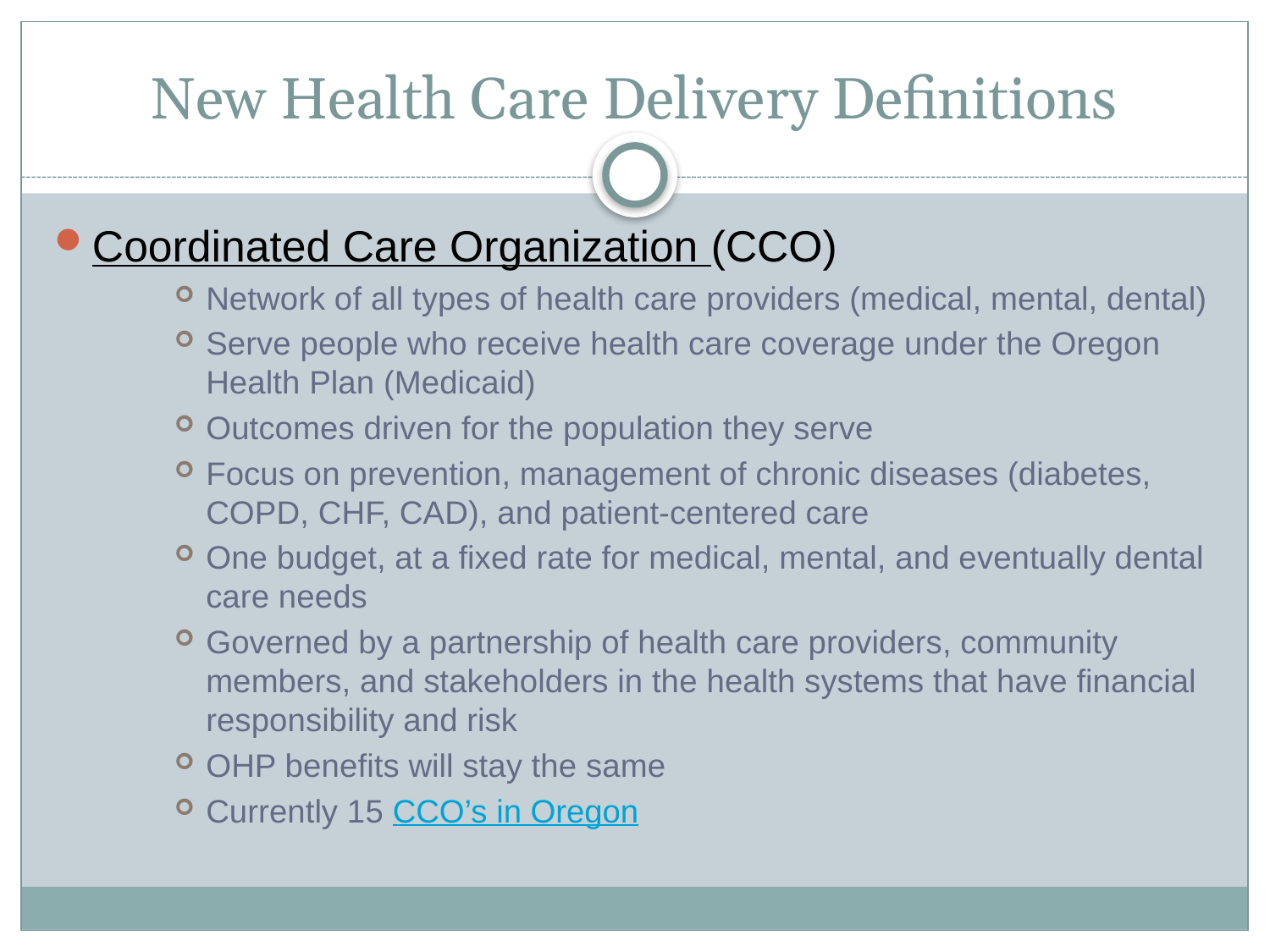

# New Health Care Delivery Definitions
Coordinated Care Organization (CCO)
Network of all types of health care providers (medical, mental, dental)
Serve people who receive health care coverage under the Oregon Health Plan (Medicaid)
Outcomes driven for the population they serve
Focus on prevention, management of chronic diseases (diabetes, COPD, CHF, CAD), and patient-centered care
One budget, at a fixed rate for medical, mental, and eventually dental care needs
Governed by a partnership of health care providers, community members, and stakeholders in the health systems that have financial  responsibility and risk
OHP benefits will stay the same
Currently 15 CCO’s in Oregon